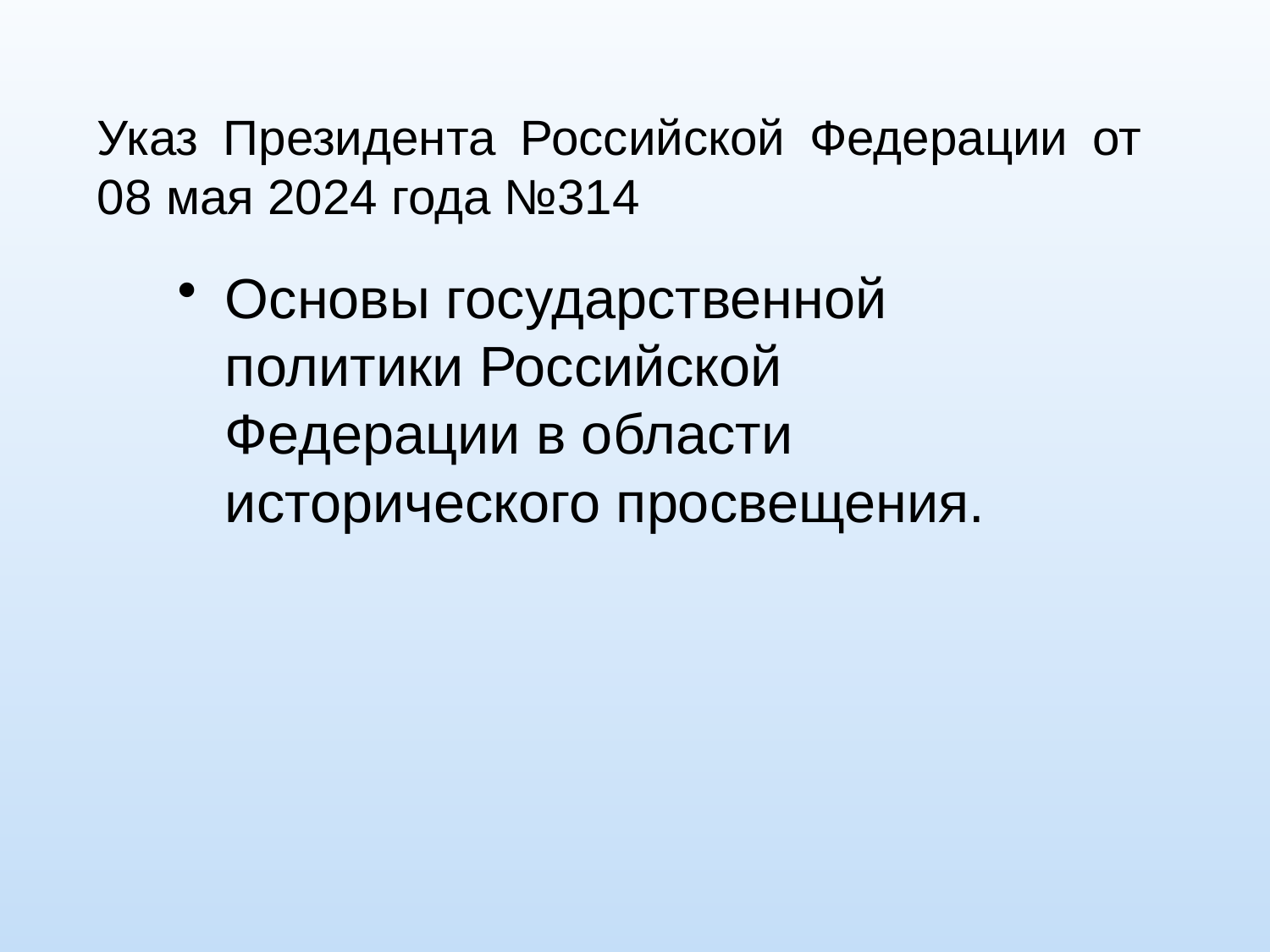

# Указ Президента Российской Федерации от 08 мая 2024 года №314
Основы государственной политики Российской Федерации в области исторического просвещения.